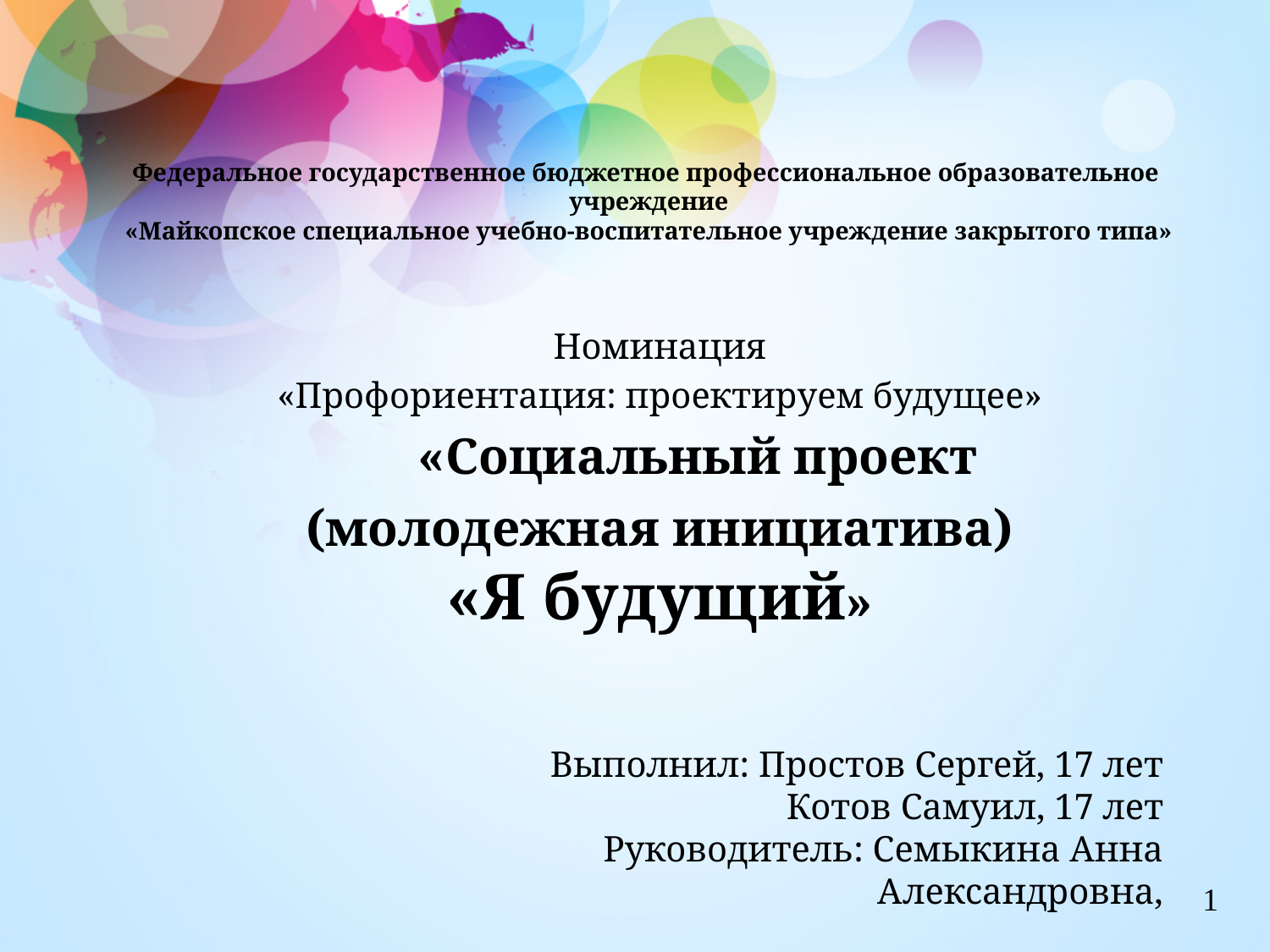

# Федеральное государственное бюджетное профессиональное образовательное  учреждение «Майкопское специальное учебно-воспитательное учреждение закрытого типа»
Номинация
«Профориентация: проектируем будущее»
   «Социальный проект
(молодежная инициатива)
«Я будущий»

Выполнил: Простов Сергей, 17 лет
Котов Самуил, 17 лет
  Руководитель: Семыкина Анна Александровна,
1